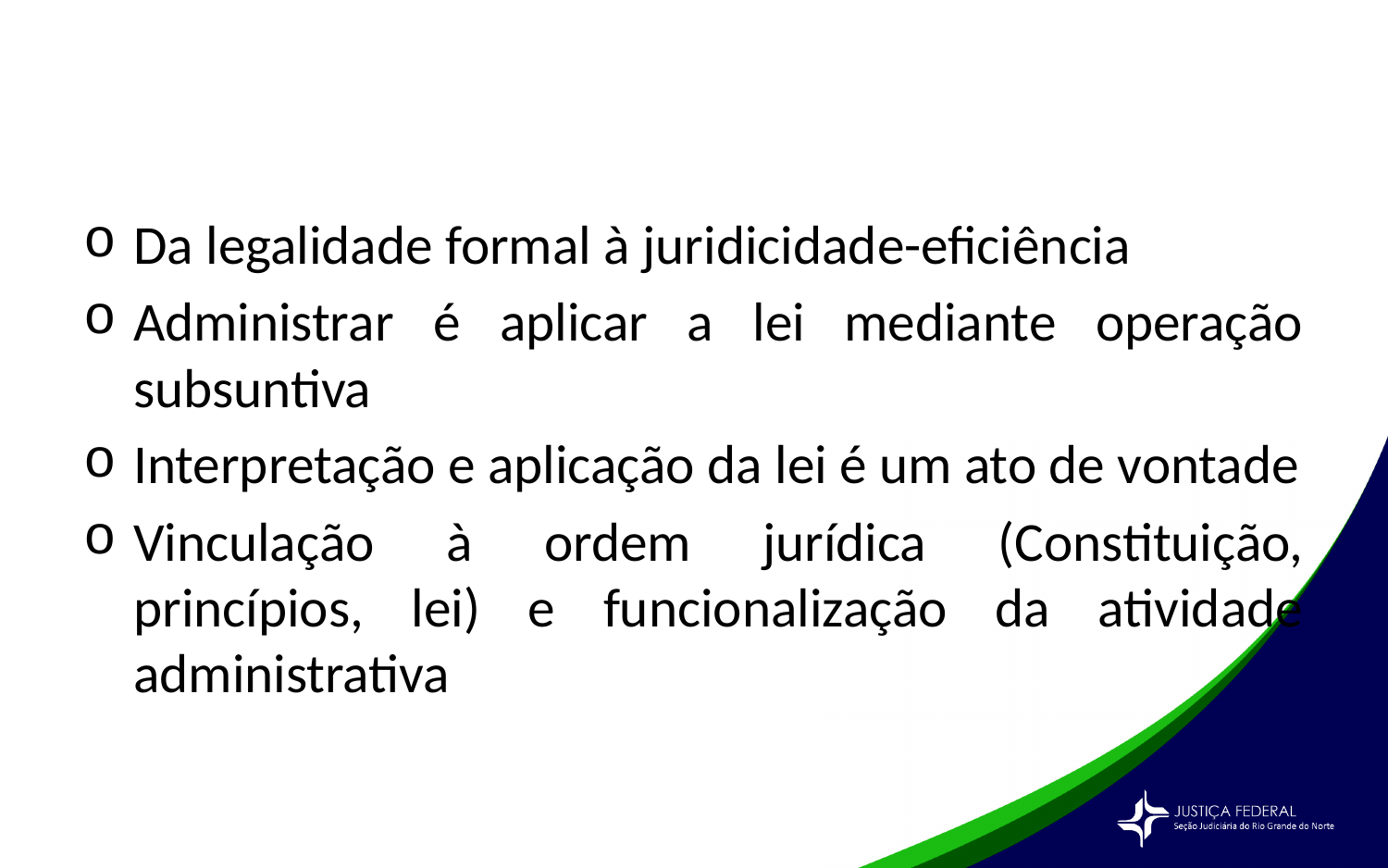

#
Da legalidade formal à juridicidade-eficiência
Administrar é aplicar a lei mediante operação subsuntiva
Interpretação e aplicação da lei é um ato de vontade
Vinculação à ordem jurídica (Constituição, princípios, lei) e funcionalização da atividade administrativa